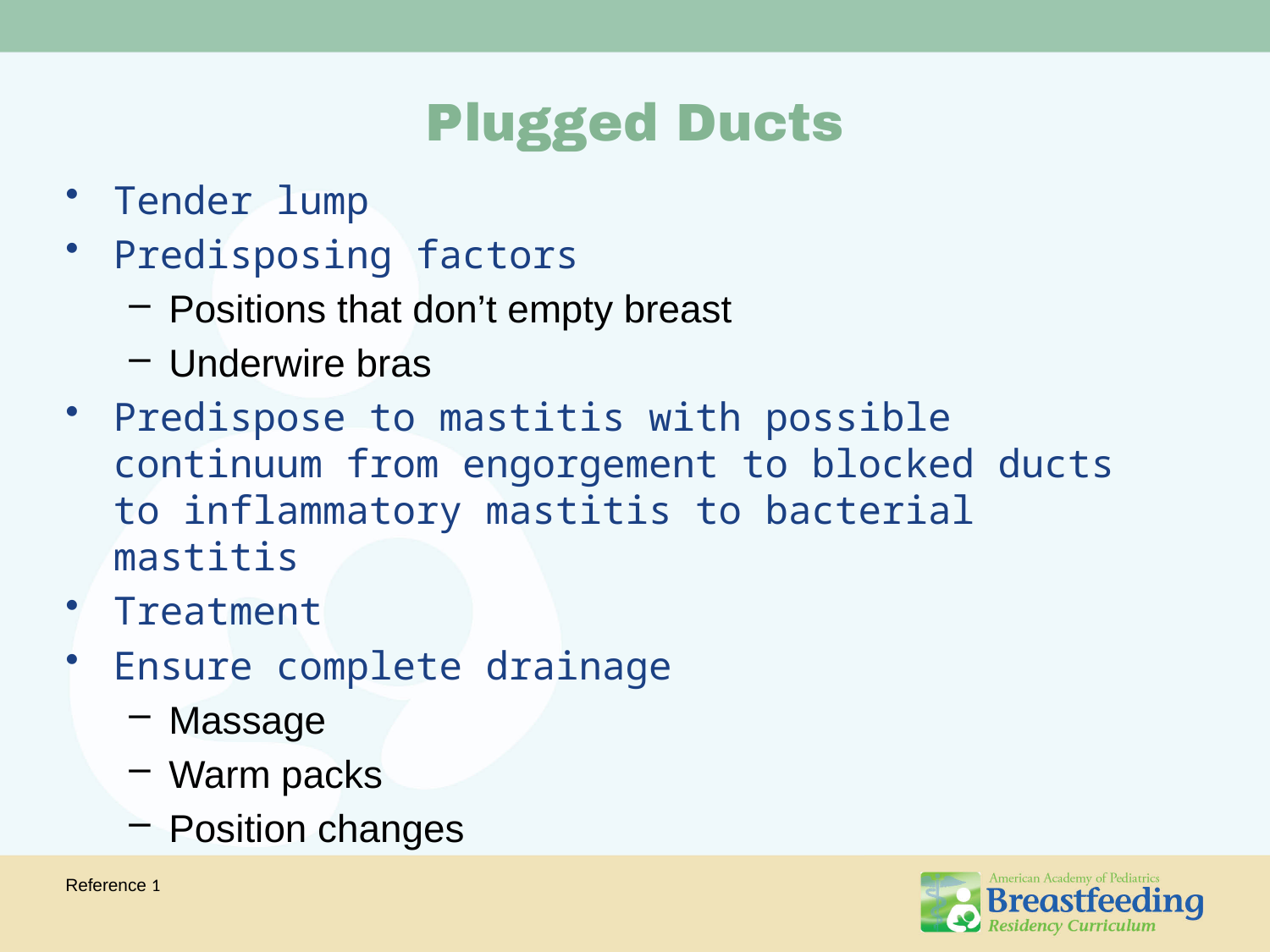

Plugged Ducts
Tender lump
Predisposing factors
Positions that don’t empty breast
Underwire bras
Predispose to mastitis with possible continuum from engorgement to blocked ducts to inflammatory mastitis to bacterial mastitis
Treatment
Ensure complete drainage
Massage
Warm packs
Position changes
Reference 1